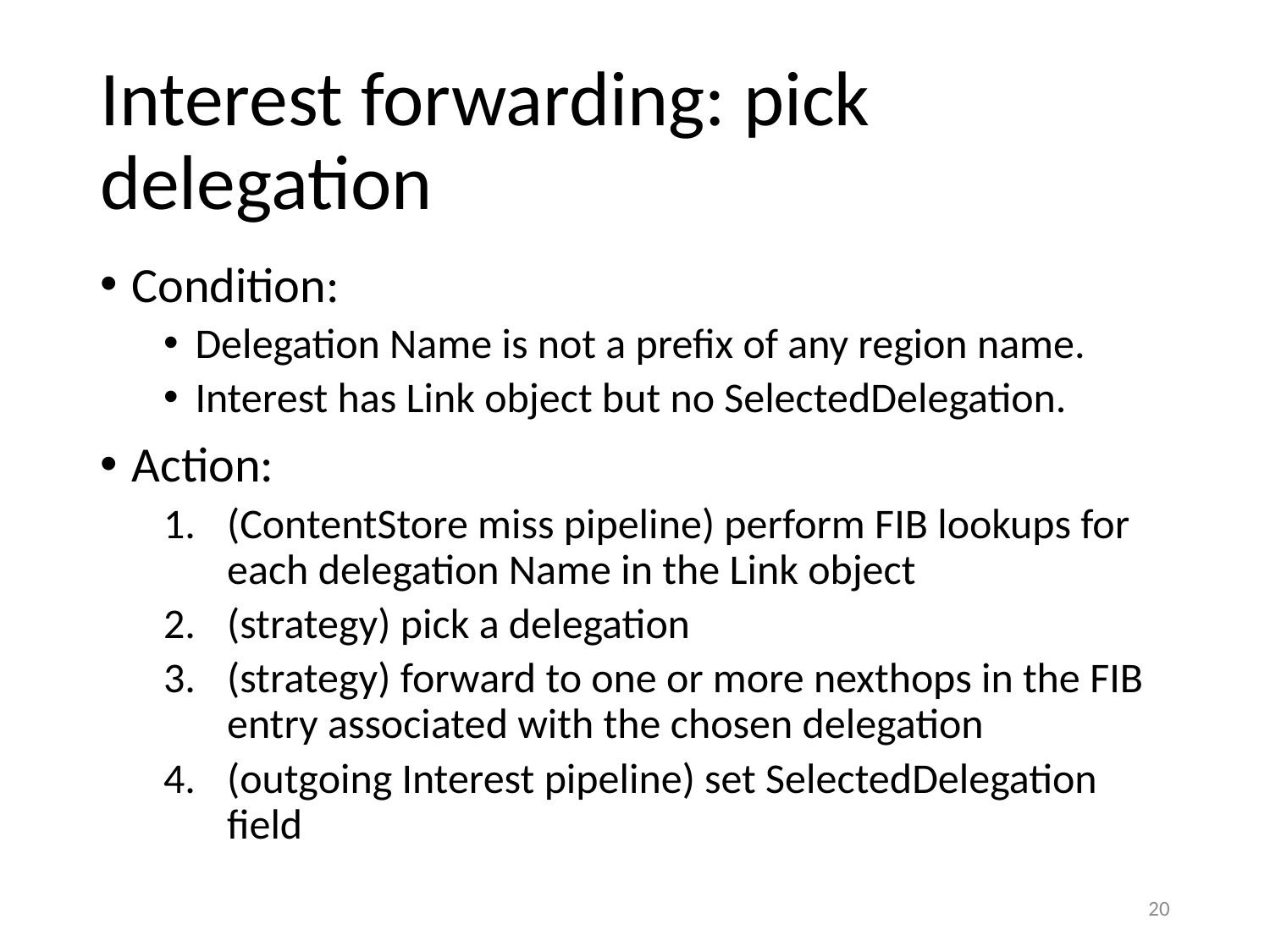

# Interest forwarding: pick delegation
Condition:
Delegation Name is not a prefix of any region name.
Interest has Link object but no SelectedDelegation.
Action:
(ContentStore miss pipeline) perform FIB lookups for each delegation Name in the Link object
(strategy) pick a delegation
(strategy) forward to one or more nexthops in the FIB entry associated with the chosen delegation
(outgoing Interest pipeline) set SelectedDelegation field
20